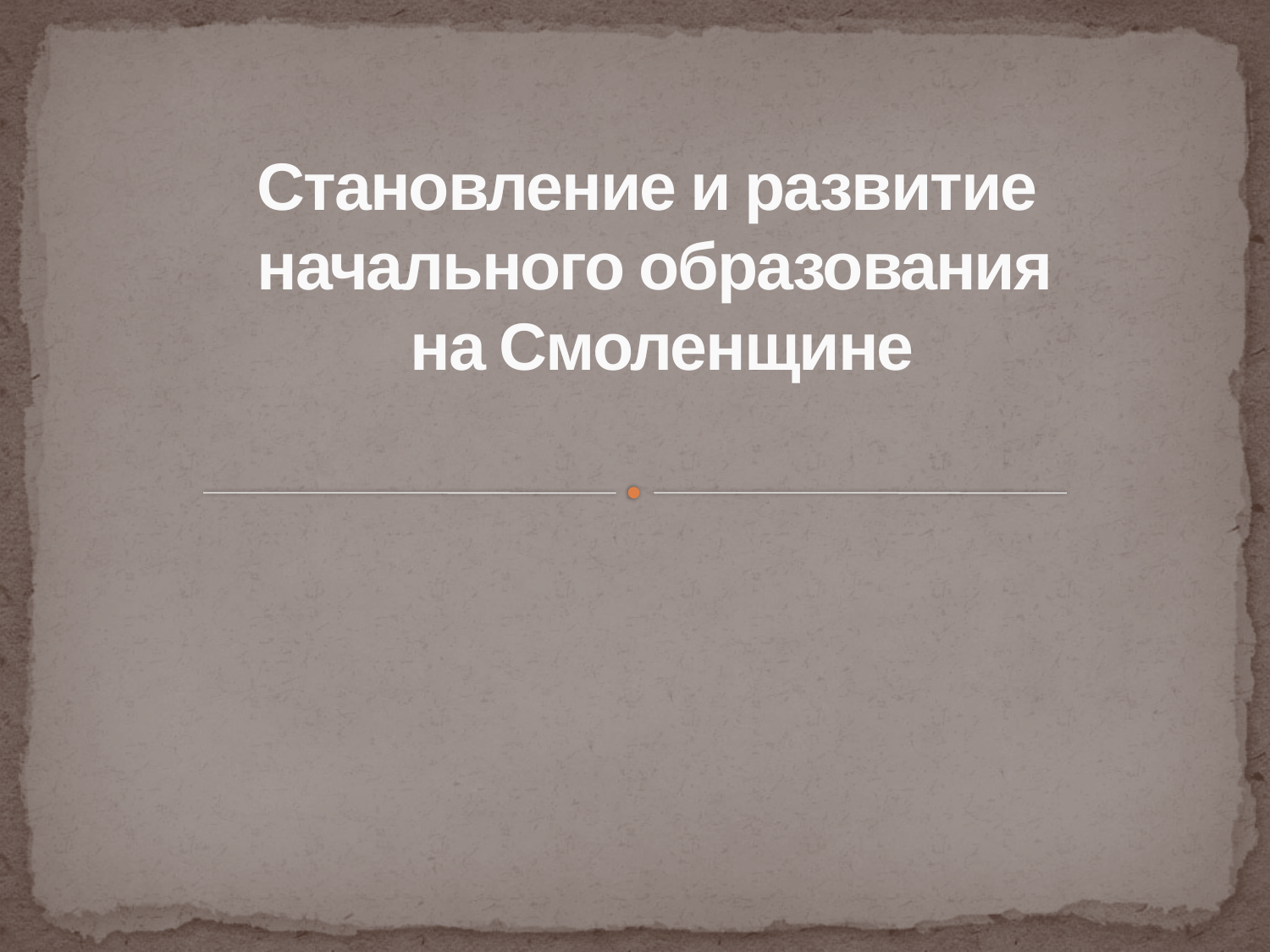

# Становление и развитие начального образования на Смоленщине